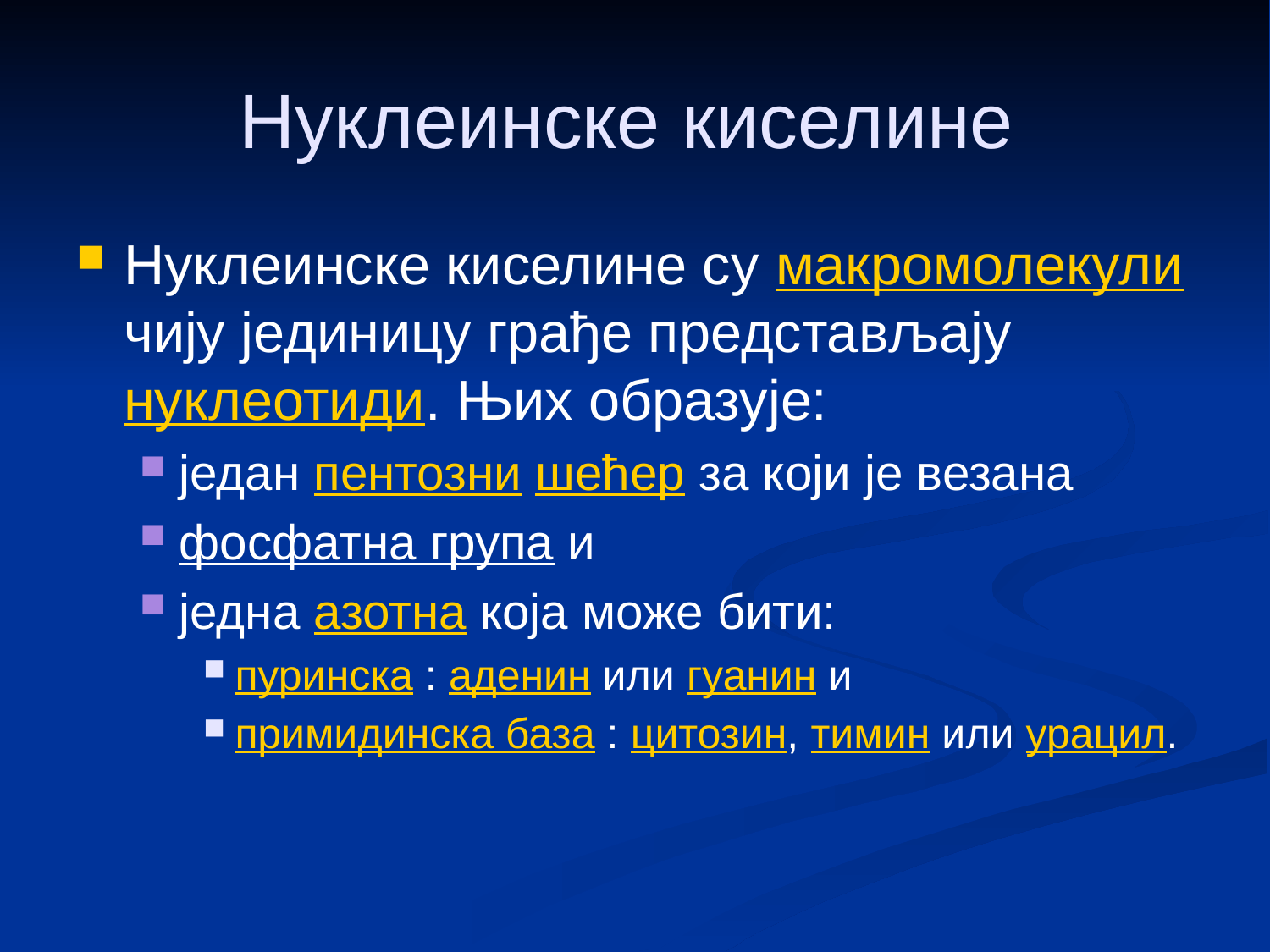

# Нуклеинске киселине
Нуклеинске киселине су макромолекули чију јединицу грађе представљају нуклеотиди. Њих образује:
један пентозни шећер за који је везана
фосфатна група и
једна азотна која може бити:
пуринска : аденин или гуанин и
примидинска база : цитозин, тимин или урацил.